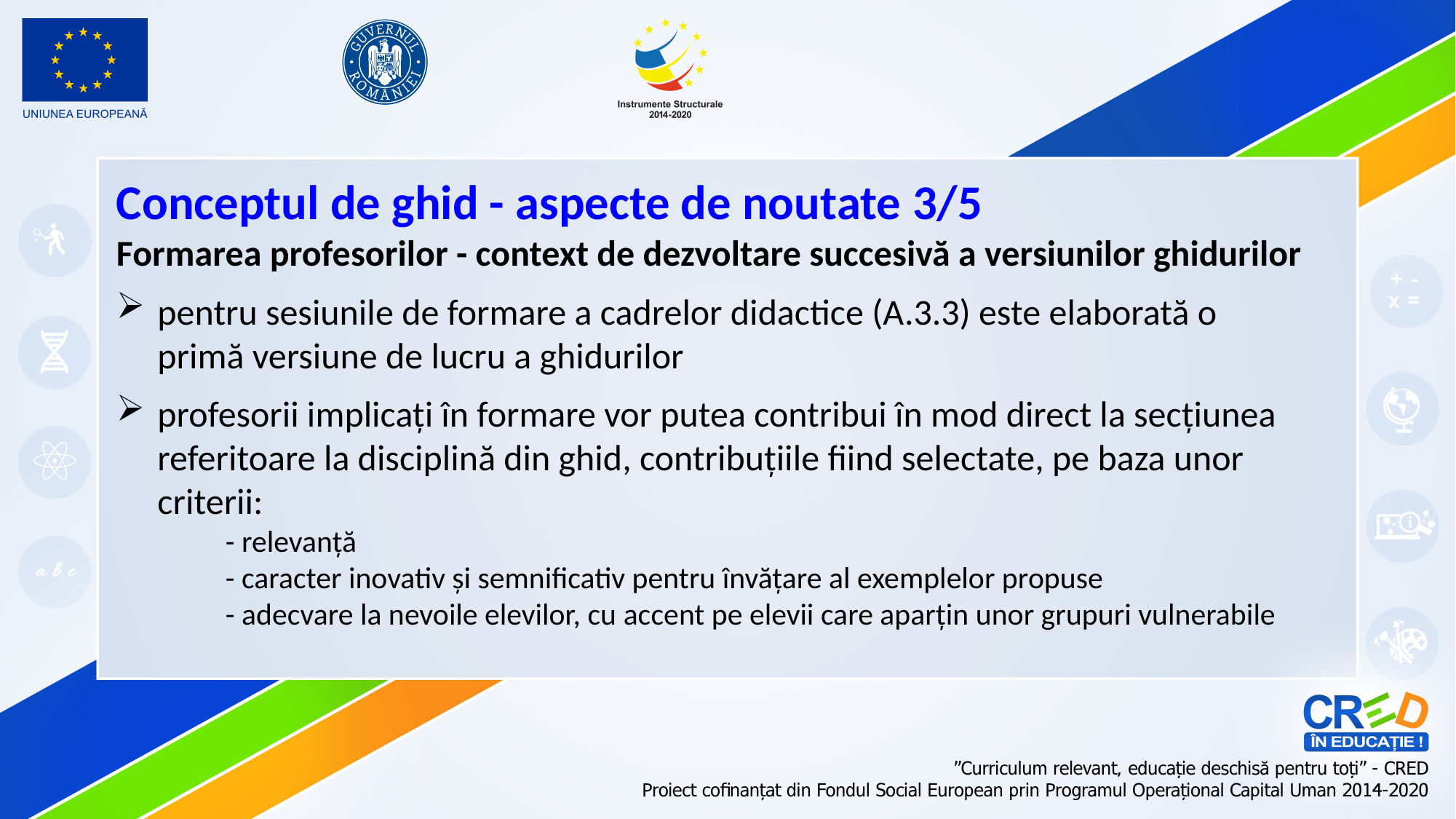

Conceptul de ghid - aspecte de noutate 3/5
Formarea profesorilor - context de dezvoltare succesivă a versiunilor ghidurilor
pentru sesiunile de formare a cadrelor didactice (A.3.3) este elaborată o primă versiune de lucru a ghidurilor
profesorii implicați în formare vor putea contribui în mod direct la secțiunea referitoare la disciplină din ghid, contribuțiile fiind selectate, pe baza unor criterii:
- relevanță
- caracter inovativ și semnificativ pentru învățare al exemplelor propuse
- adecvare la nevoile elevilor, cu accent pe elevii care aparțin unor grupuri vulnerabile
”Curriculum relevant, educație deschisă pentru toți” - CRED
Proiect cofinanțat din Fondul Social European prin Programul Operațional Capital Uman 2014-2020